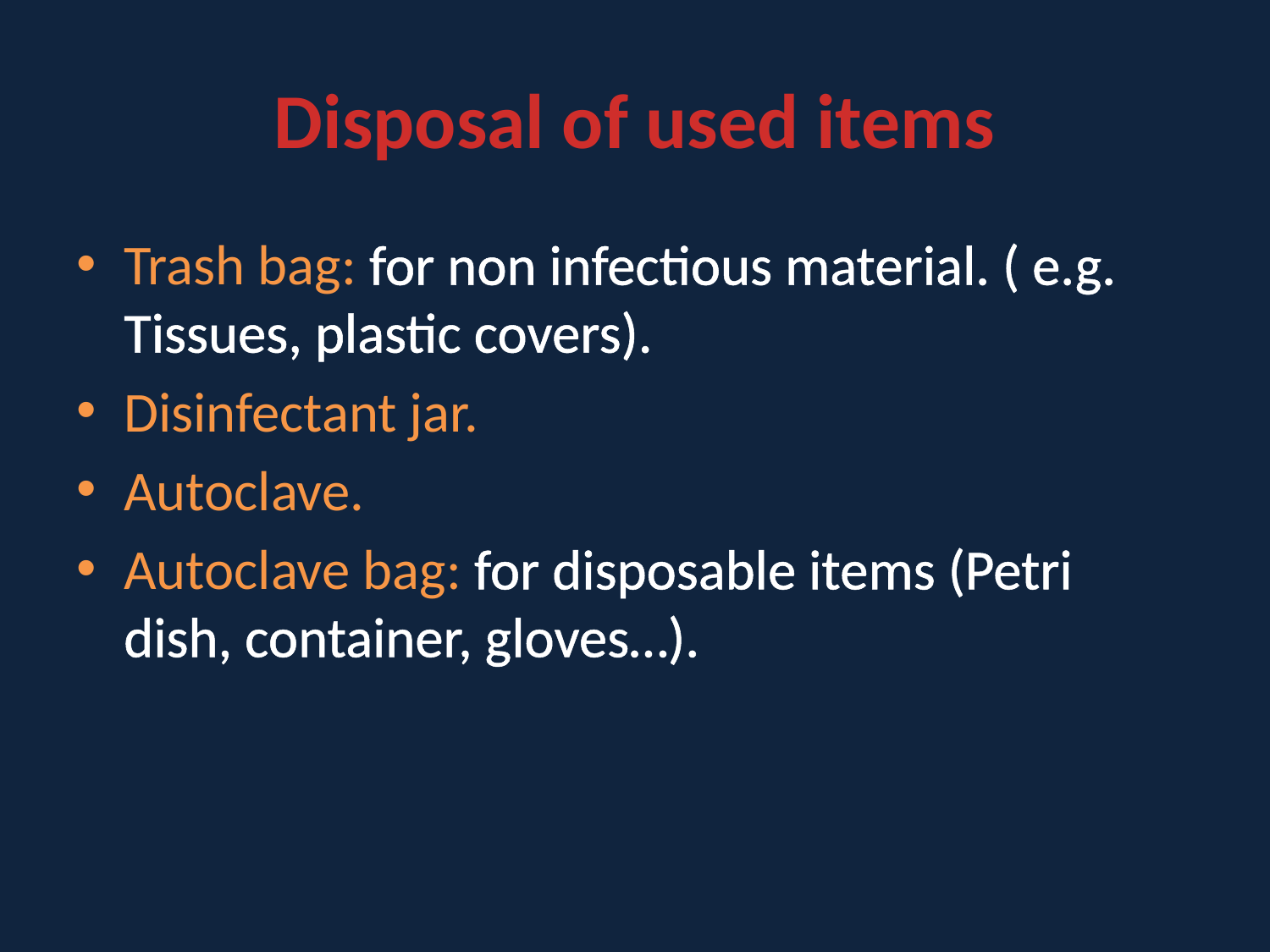

# Disposal of used items
Trash bag: for non infectious material. ( e.g. Tissues, plastic covers).
Disinfectant jar.
Autoclave.
Autoclave bag: for disposable items (Petri dish, container, gloves…).